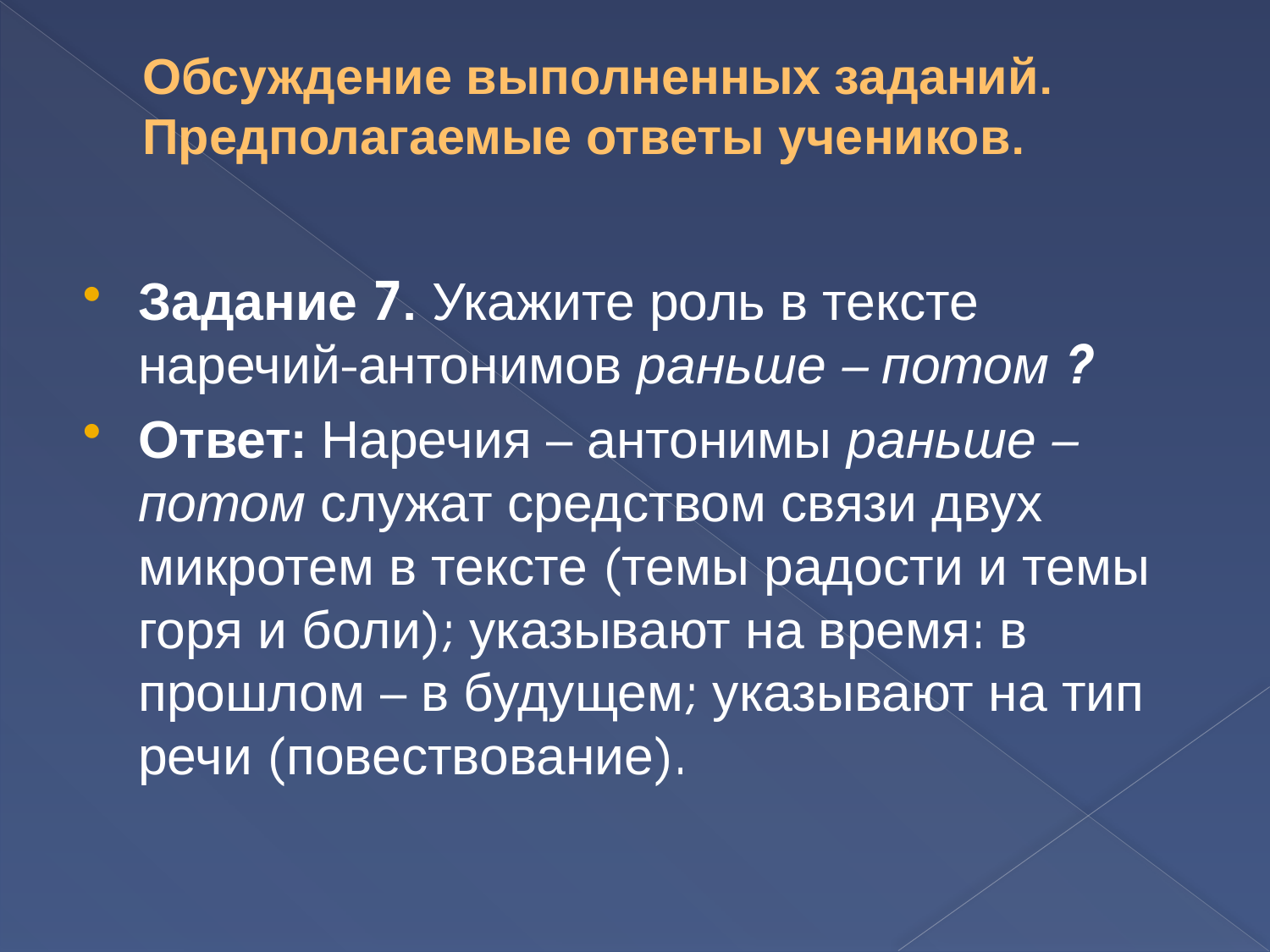

# Обсуждение выполненных заданий. Предполагаемые ответы учеников.
Задание 7. Укажите роль в тексте наречий-антонимов раньше – потом ?
Ответ: Наречия – антонимы раньше – потом служат средством связи двух микротем в тексте (темы радости и темы горя и боли); указывают на время: в прошлом – в будущем; указывают на тип речи (повествование).